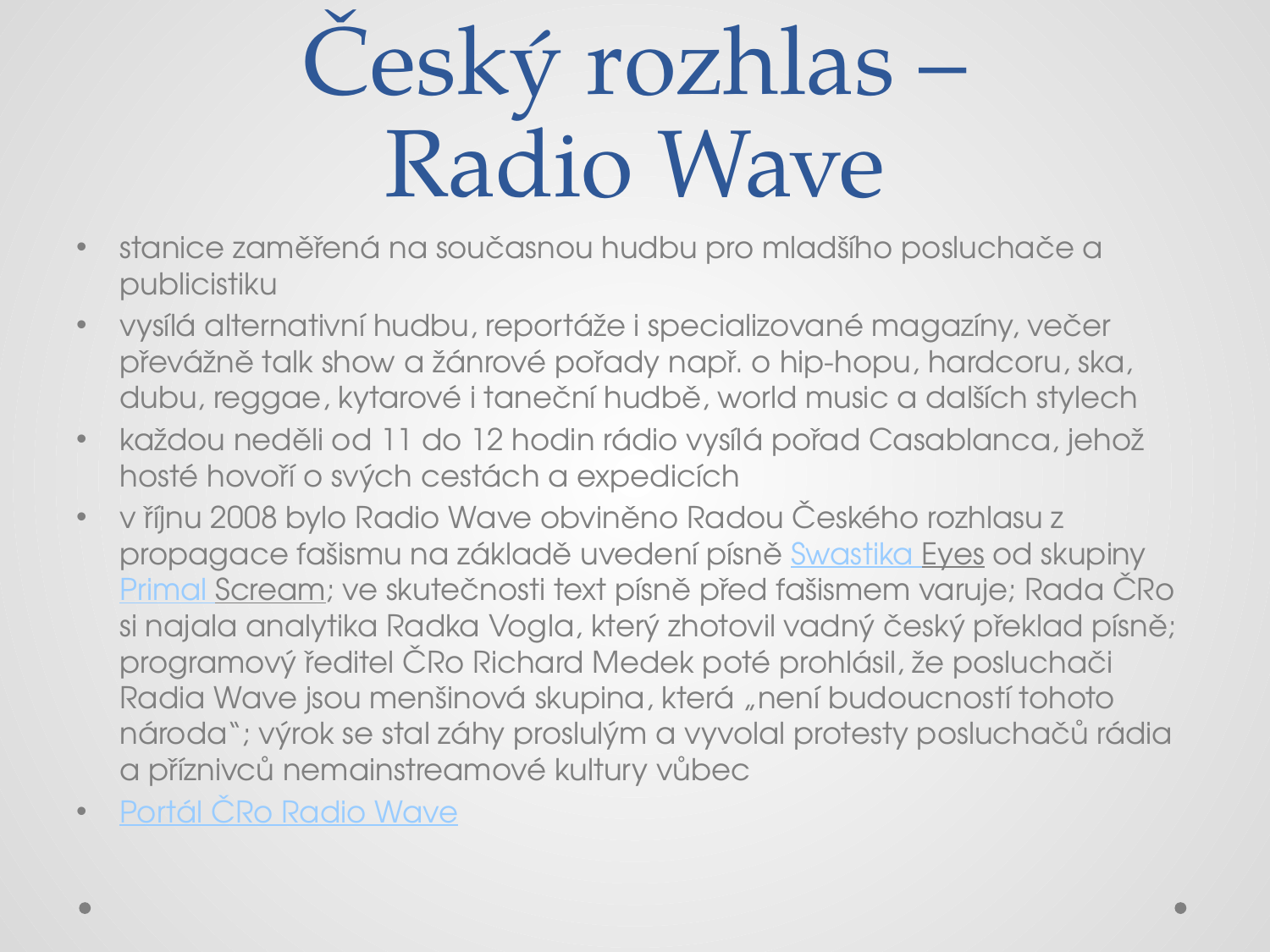

# Český rozhlas – Radio Wave
stanice zaměřená na současnou hudbu pro mladšího posluchače a publicistiku
vysílá alternativní hudbu, reportáže i specializované magazíny, večer převážně talk show a žánrové pořady např. o hip-hopu, hardcoru, ska, dubu, reggae, kytarové i taneční hudbě, world music a dalších stylech
každou neděli od 11 do 12 hodin rádio vysílá pořad Casablanca, jehož hosté hovoří o svých cestách a expedicích
v říjnu 2008 bylo Radio Wave obviněno Radou Českého rozhlasu z propagace fašismu na základě uvedení písně Swastika Eyes od skupiny Primal Scream; ve skutečnosti text písně před fašismem varuje; Rada ČRo si najala analytika Radka Vogla, který zhotovil vadný český překlad písně; programový ředitel ČRo Richard Medek poté prohlásil, že posluchači Radia Wave jsou menšinová skupina, která „není budoucností tohoto národa“; výrok se stal záhy proslulým a vyvolal protesty posluchačů rádia a příznivců nemainstreamové kultury vůbec
Portál ČRo Radio Wave